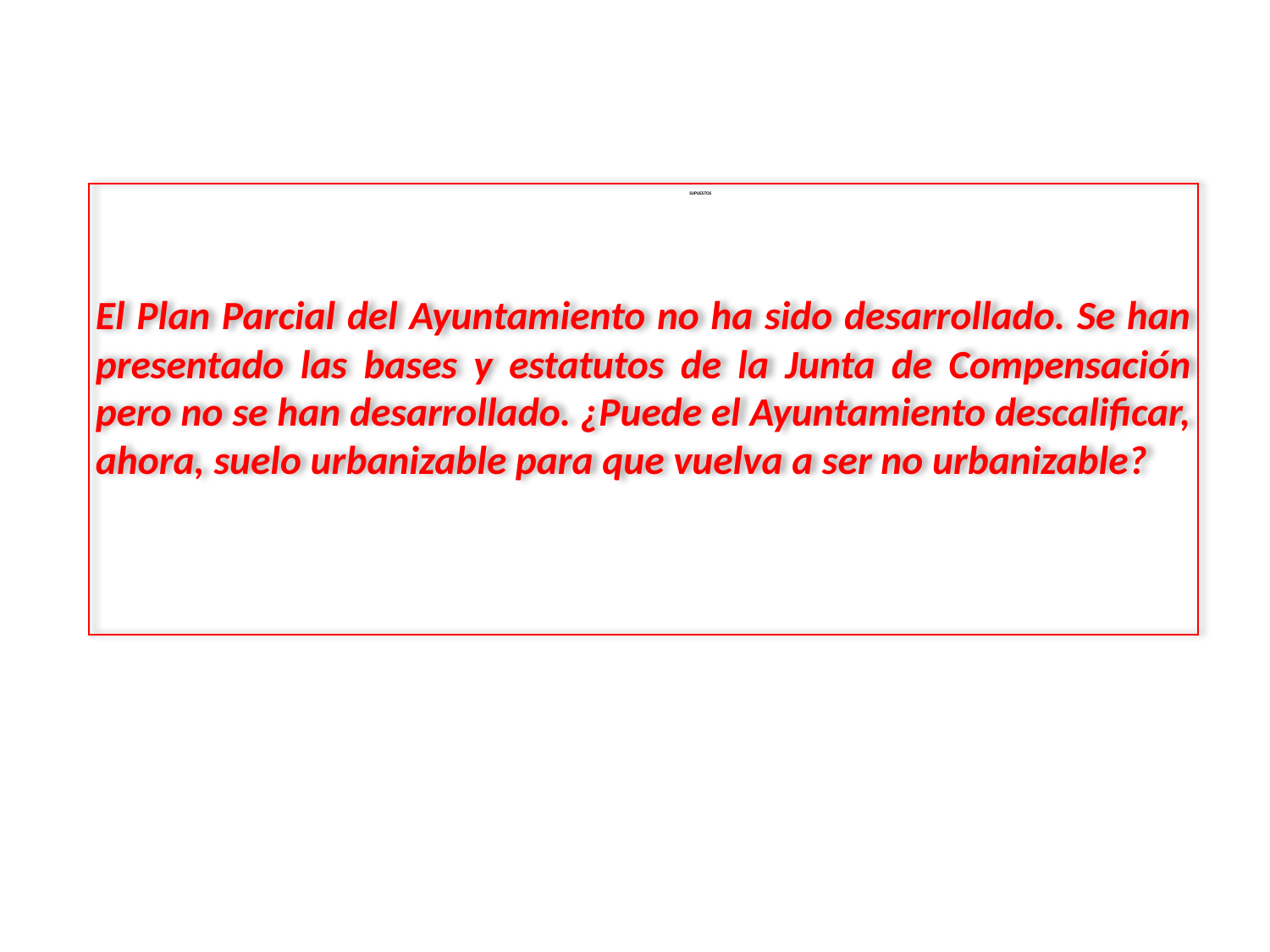

El Plan Parcial del Ayuntamiento no ha sido desarrollado. Se han presentado las bases y estatutos de la Junta de Compensación pero no se han desarrollado. ¿Puede el Ayuntamiento descalificar, ahora, suelo urbanizable para que vuelva a ser no urbanizable?

# SUPUESTOS